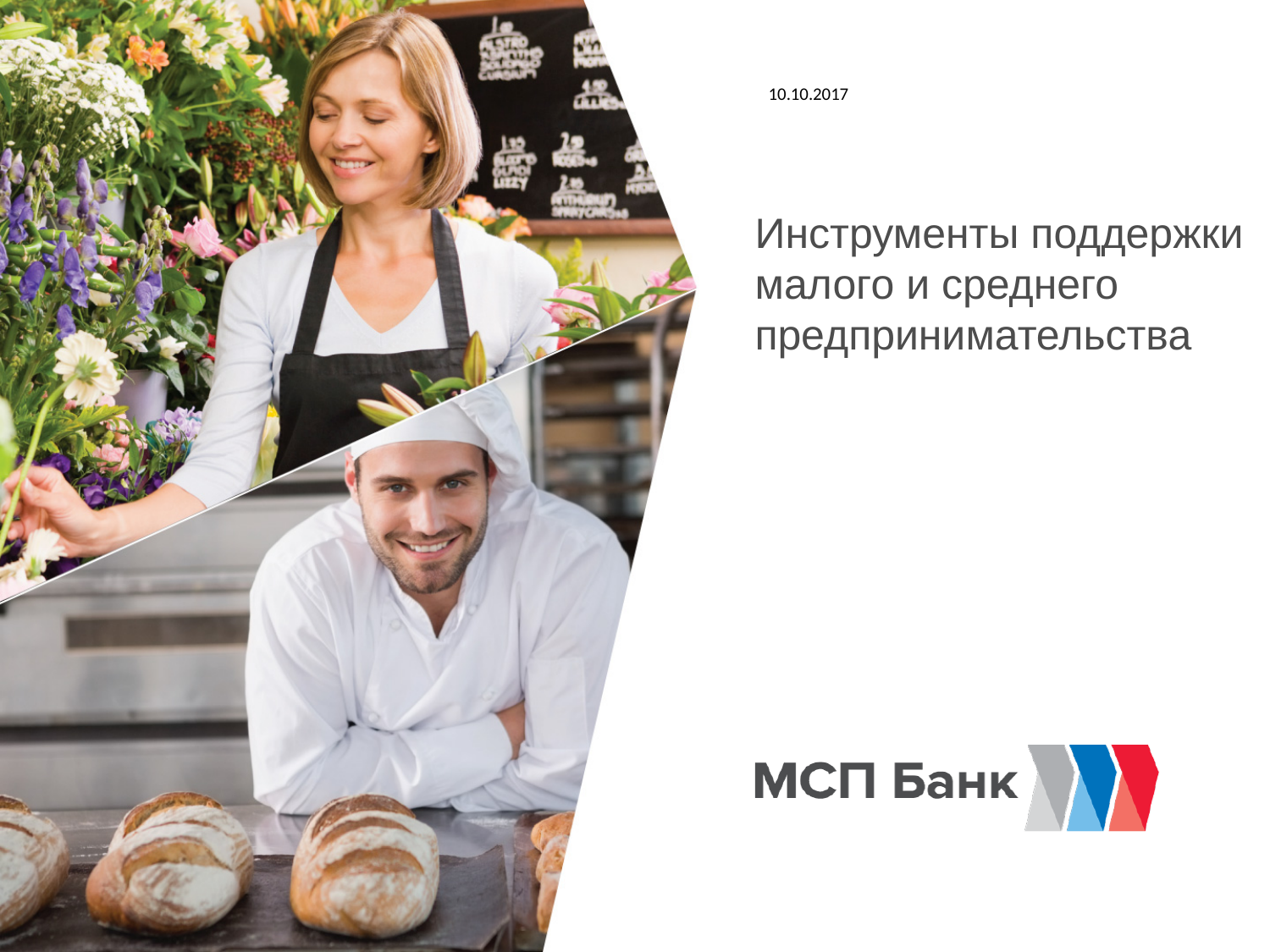

10.10.2017
# Инструменты поддержки малого и среднего предпринимательства